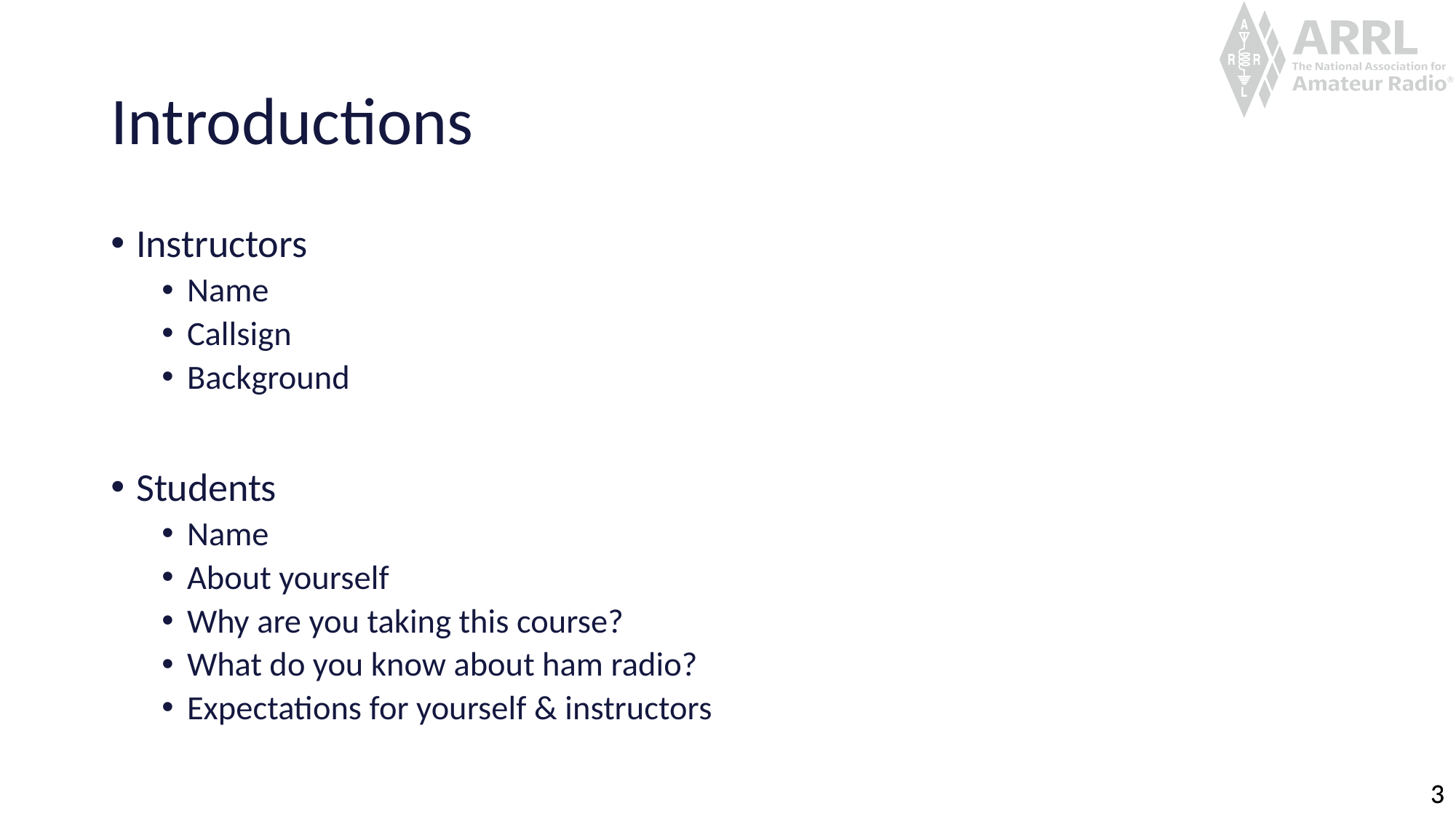

# Introductions
Instructors
Name
Callsign
Background

Students
Name
About yourself
Why are you taking this course?
What do you know about ham radio?
Expectations for yourself & instructors